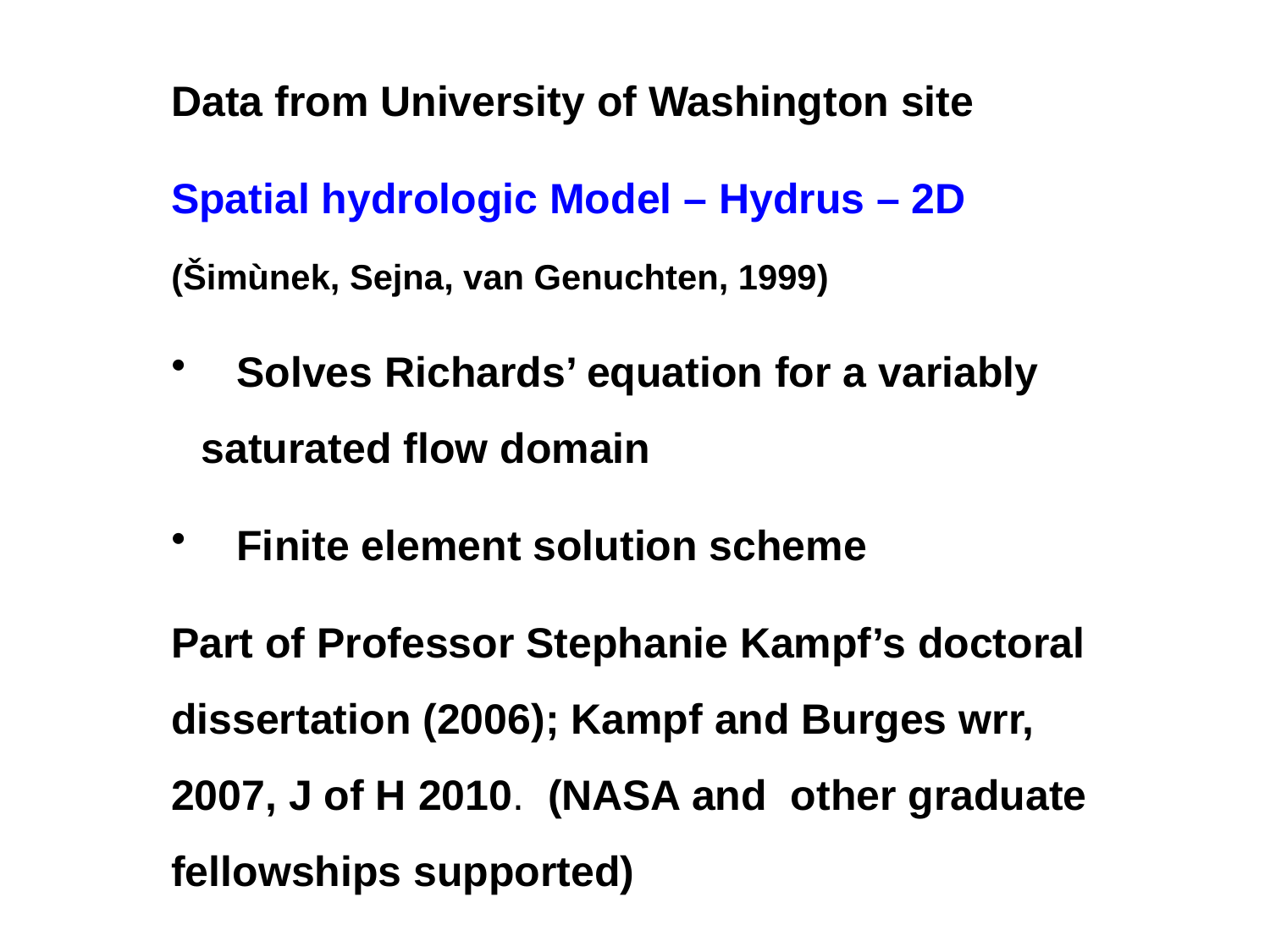

Data from University of Washington site
Spatial hydrologic Model – Hydrus – 2D 	(Šimùnek, Sejna, van Genuchten, 1999)
   Solves Richards’ equation for a variably 	saturated flow domain
   Finite element solution scheme
Part of Professor Stephanie Kampf’s doctoral dissertation (2006); Kampf and Burges wrr, 2007, J of H 2010.  (NASA and  other graduate fellowships supported)